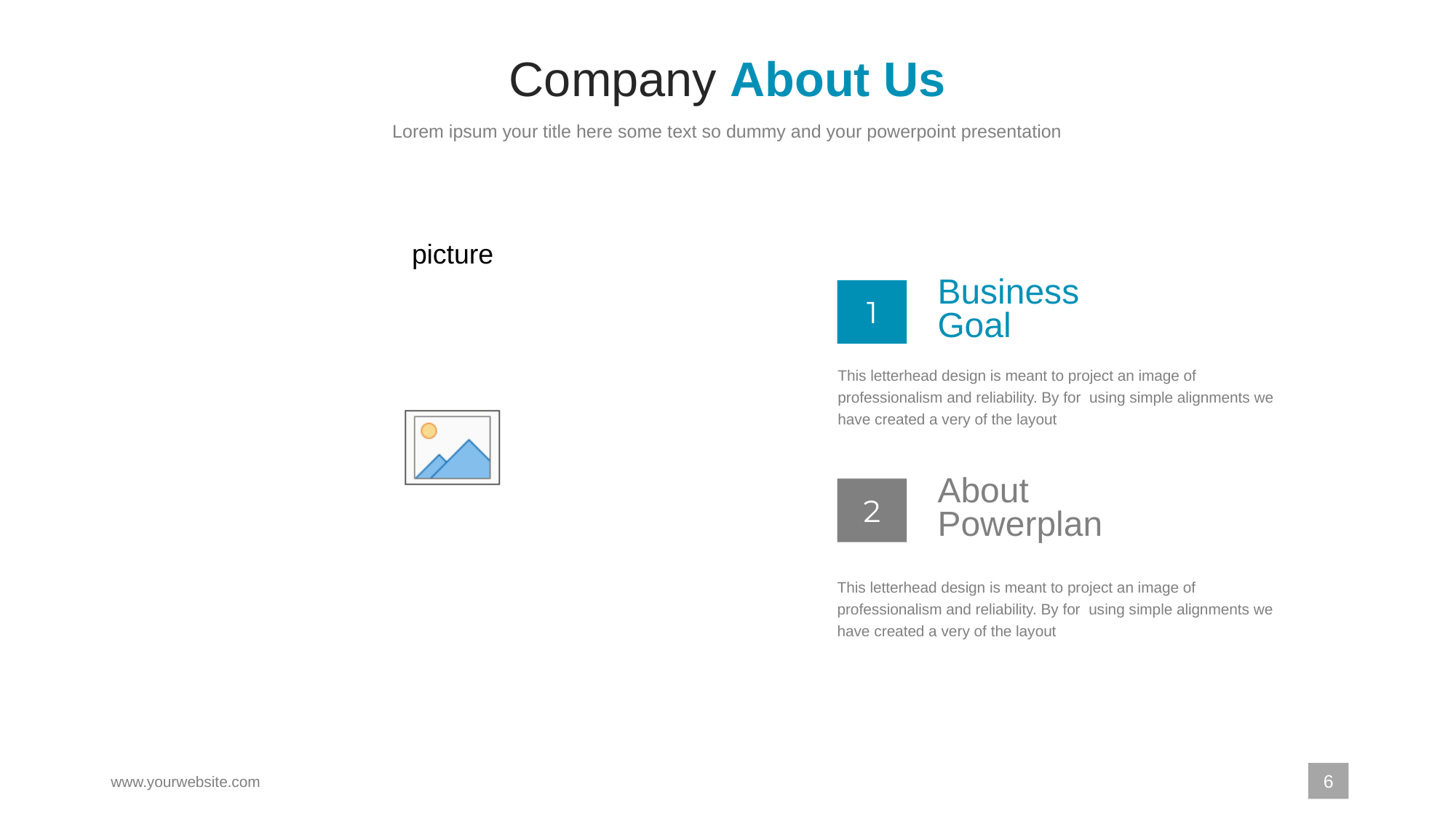

# Company About Us
Lorem ipsum your title here some text so dummy and your powerpoint presentation

Business
Goal

1
This letterhead design is meant to project an image of professionalism and reliability. By for  using simple alignments we have created a very of the layout
About
Powerplan

2
This letterhead design is meant to project an image of professionalism and reliability. By for  using simple alignments we have created a very of the layout
6
www.yourwebsite.com